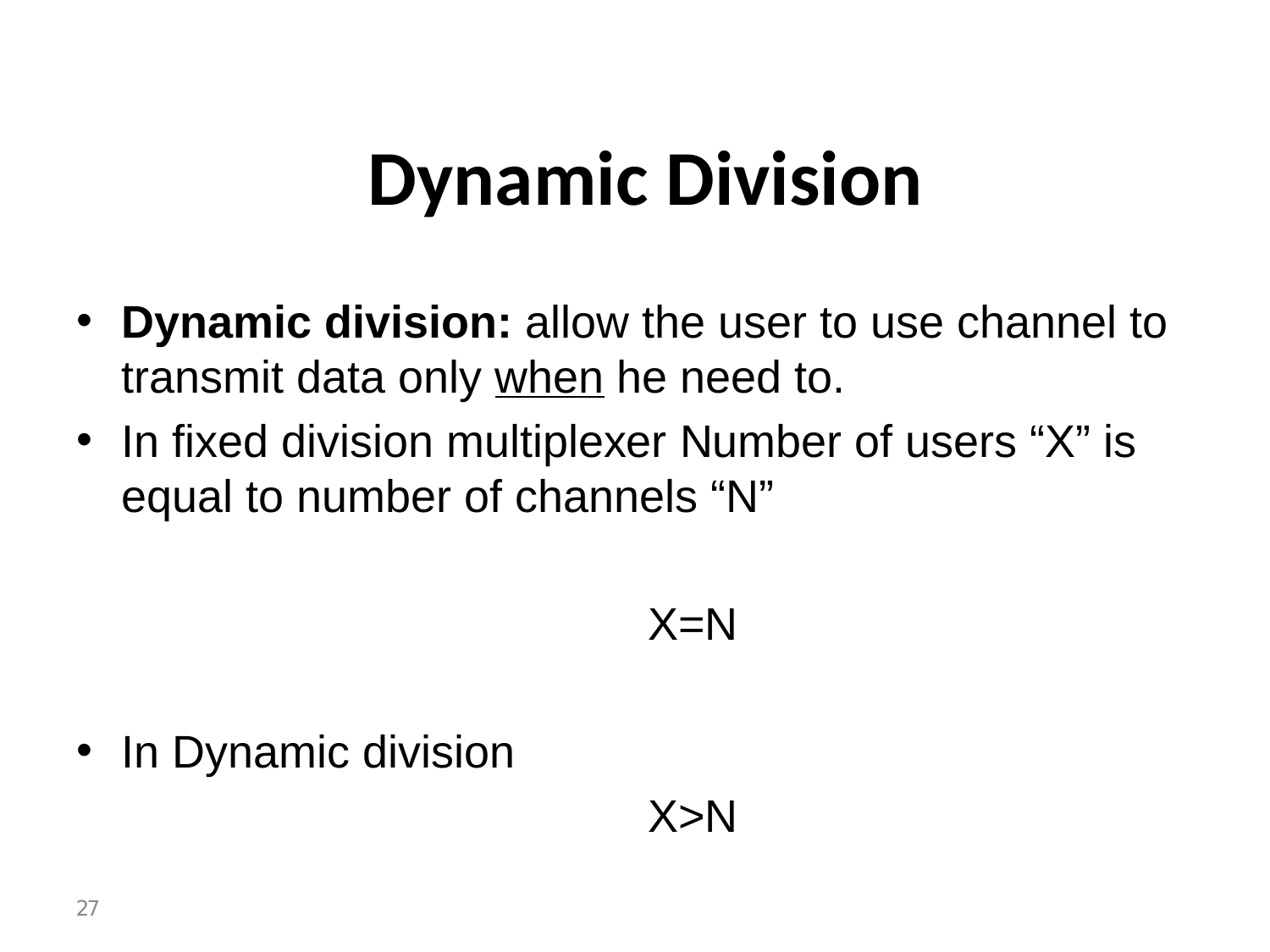

# Dynamic Division

Dynamic division: allow the user to use channel to transmit data only when he need to.
In fixed division multiplexer Number of users “X” is equal to number of channels “N”

                                             X=N

In Dynamic division
                                             X>N
27